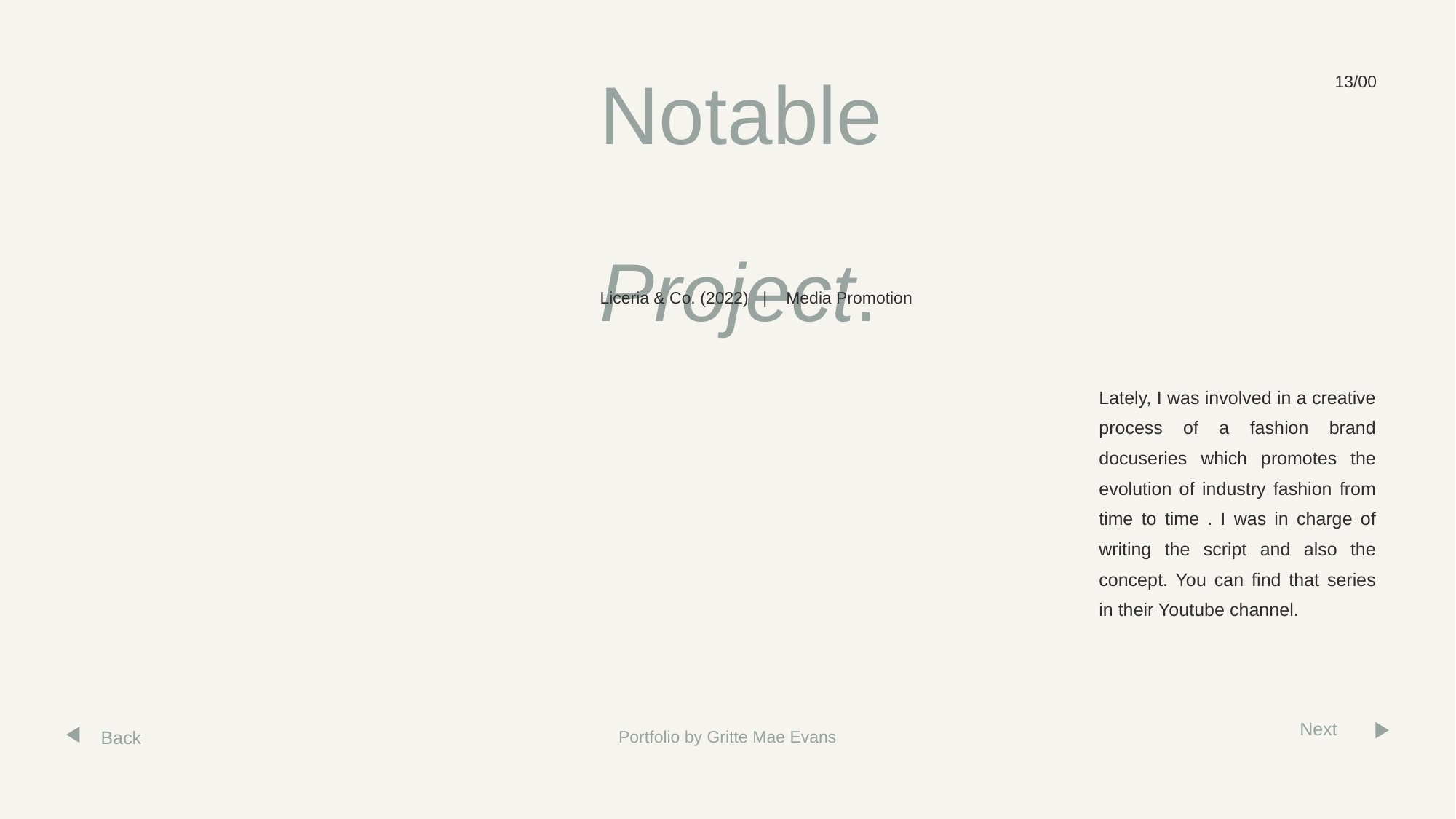

# Notable Project.
13/00
Liceria & Co. (2022)   |    Media Promotion

Lately, I was involved in a creative process of a fashion brand docuseries which promotes the evolution of industry fashion from time to time . I was in charge of writing the script and also the concept. You can find that series in their Youtube channel.
Next
Portfolio by Gritte Mae Evans
Back